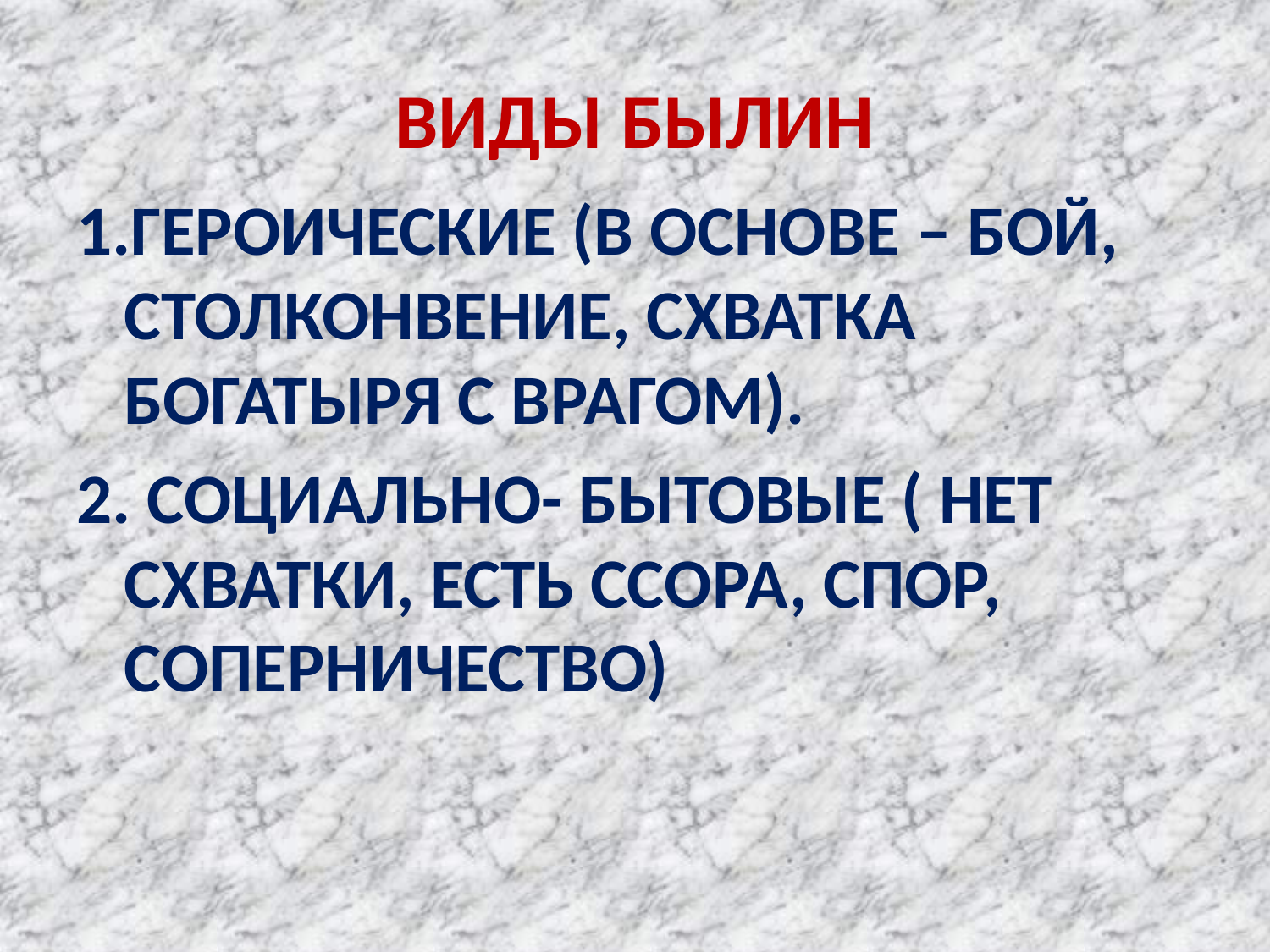

# ВИДЫ БЫЛИН
1.ГЕРОИЧЕСКИЕ (В ОСНОВЕ – БОЙ, СТОЛКОНВЕНИЕ, СХВАТКА БОГАТЫРЯ С ВРАГОМ).
2. СОЦИАЛЬНО- БЫТОВЫЕ ( НЕТ СХВАТКИ, ЕСТЬ ССОРА, СПОР, СОПЕРНИЧЕСТВО)